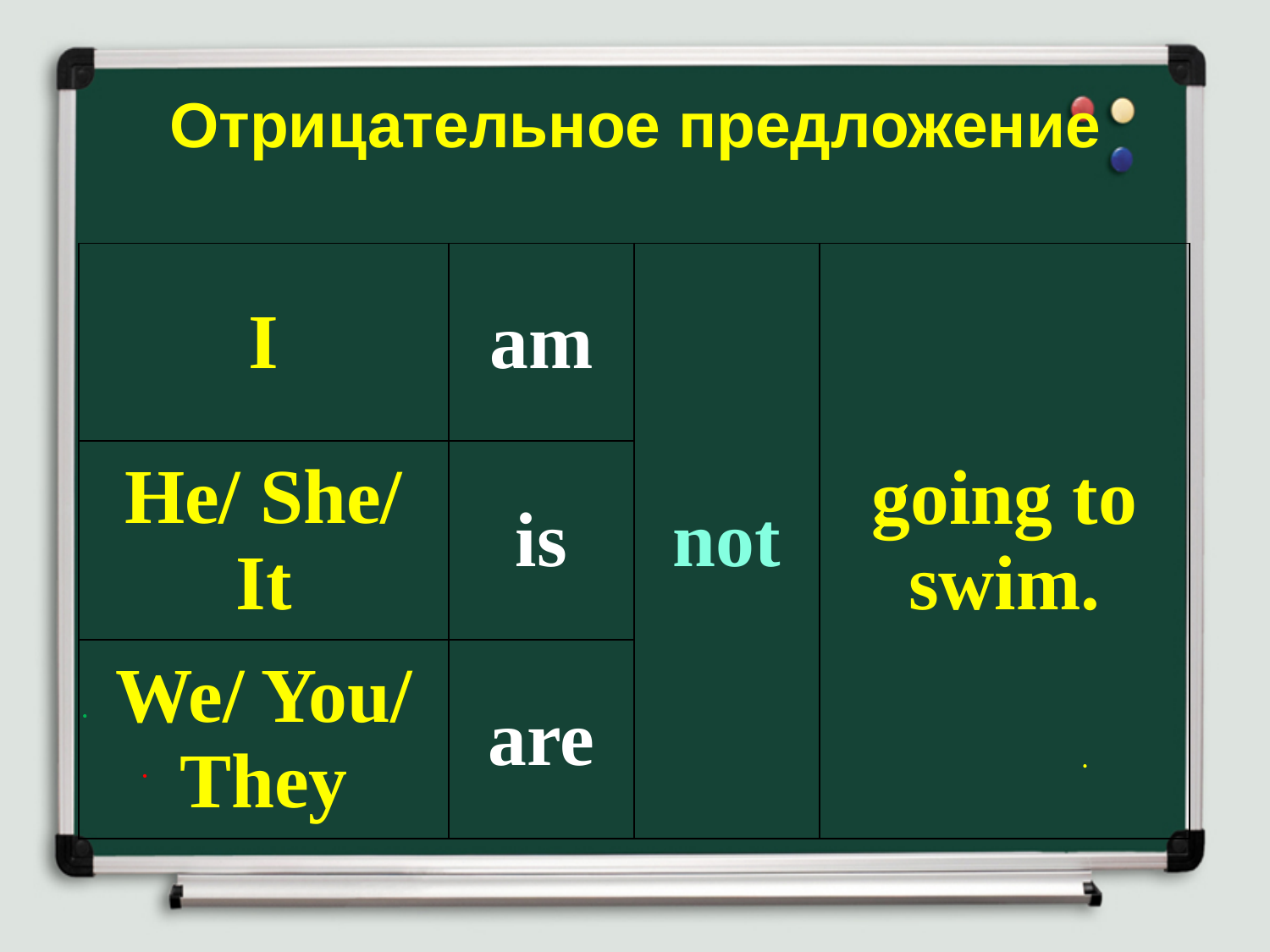

# Отрицательное предложение
| I | am | not | going to swim. |
| --- | --- | --- | --- |
| He/ She/ It | is |  |  |
| We/ You/ They | are |  |  |